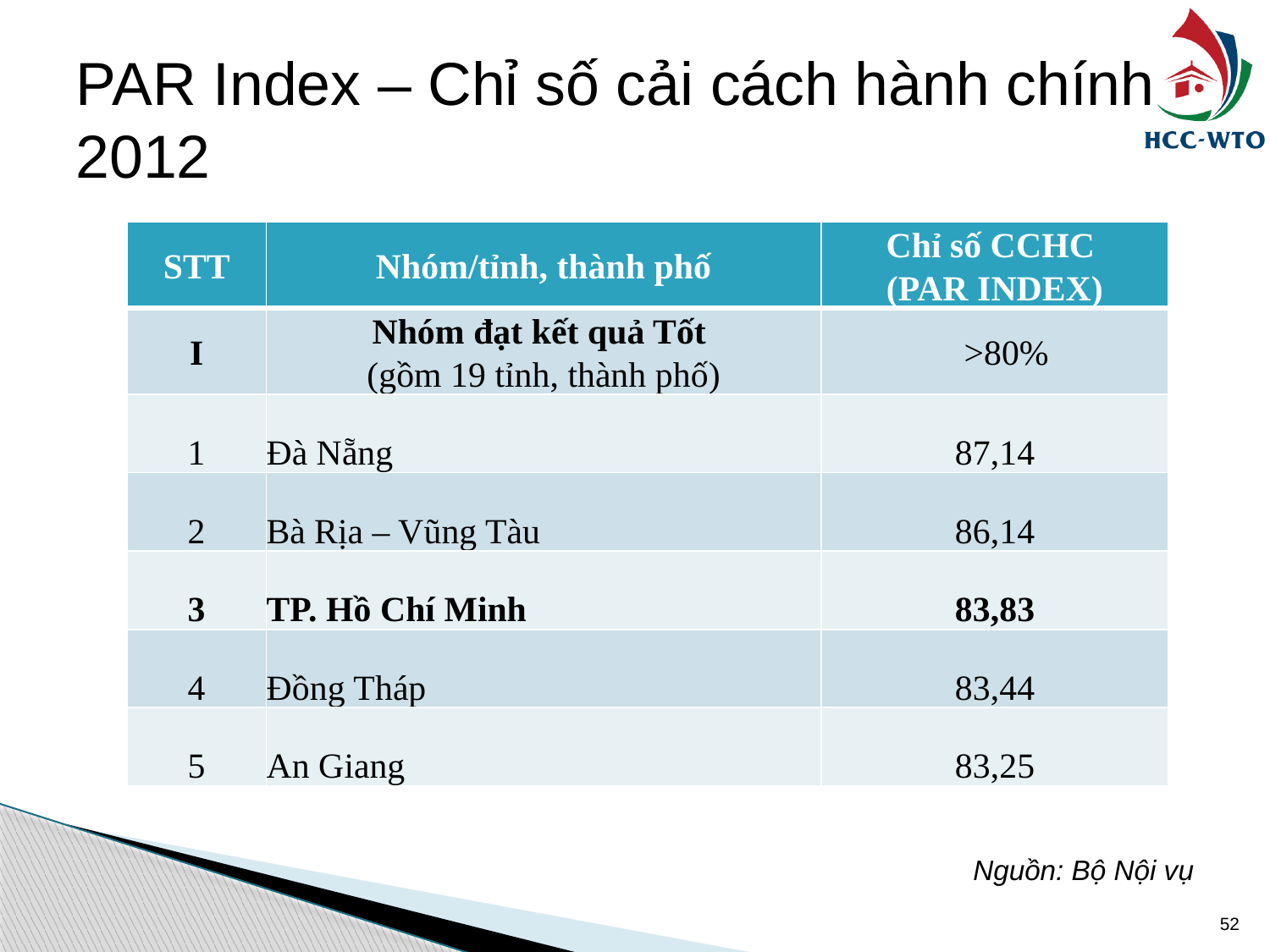

# PAR Index – Chỉ số cải cách hành chính 2012
| STT | Nhóm/tỉnh, thành phố | Chỉ số CCHC (PAR INDEX) |
| --- | --- | --- |
| I | Nhóm đạt kết quả Tốt  (gồm 19 tỉnh, thành phố) | >80% |
| 1 | Đà Nẵng | 87,14 |
| 2 | Bà Rịa – Vũng Tàu | 86,14 |
| 3 | TP. Hồ Chí Minh | 83,83 |
| 4 | Đồng Tháp | 83,44 |
| 5 | An Giang | 83,25 |
Nguồn: Bộ Nội vụ
52